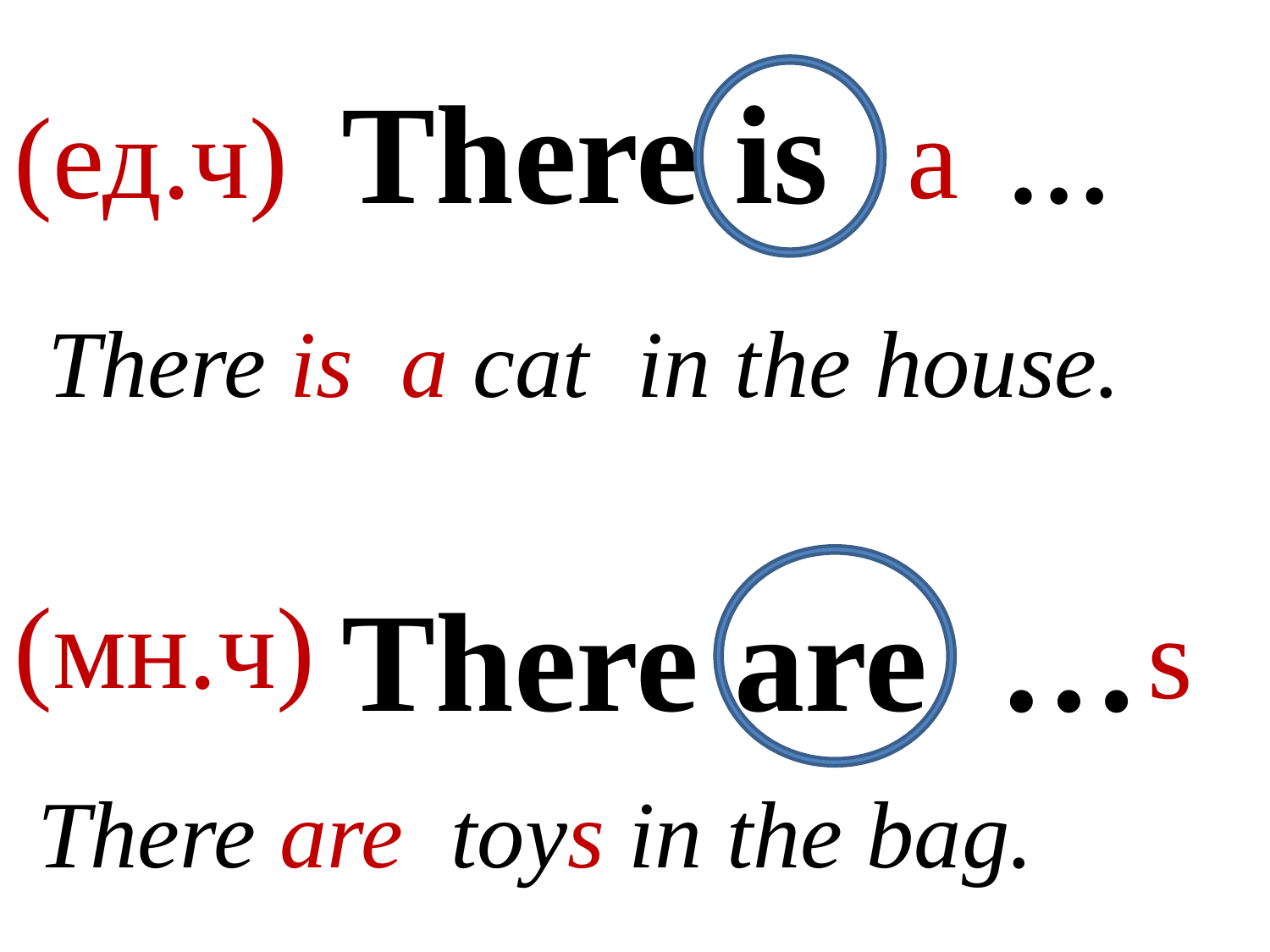

There is     …

There are  …

(ед.ч)
 а
There is  a cat  in the house.

(мн.ч)
s
There are  toys in the bag.